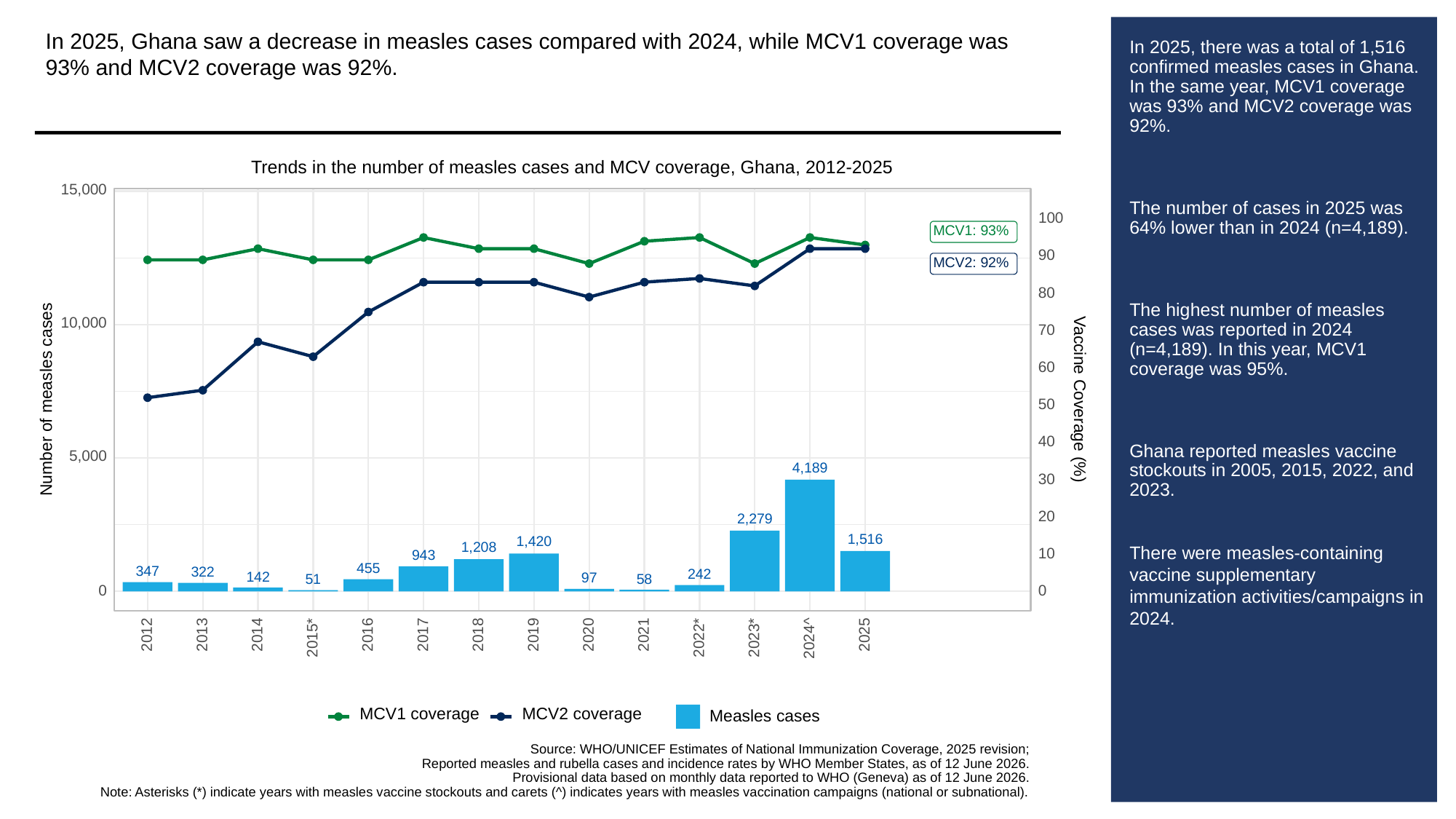

In 2025, Ghana saw a decrease in measles cases compared with 2024, while MCV1 coverage was 93% and MCV2 coverage was 92%.
# In 2025, there was a total of 1,516 confirmed measles cases in Ghana. In the same year, MCV1 coverage was 93% and MCV2 coverage was 92%.

The number of cases in 2025 was 64% lower than in 2024 (n=4,189).

The highest number of measles cases was reported in 2024 (n=4,189). In this year, MCV1 coverage was 95%.

Ghana reported measles vaccine stockouts in 2005, 2015, 2022, and 2023.

There were measles-containing vaccine supplementary immunization activities/campaigns in 2024.

Trends in the number of measles cases and MCV coverage, Ghana, 2012-2025
15,000

100

MCV1: 93%

90

MCV2: 92%

80

10,000

70

60

Vaccine Coverage (%)
Number of measles cases

50
40
5,000

4,189
30

20
2,279

1,516
1,420
1,208
10
943

455

347
322
242
142
97
58
51

0
0

2013
2012
2014
2016
2017
2018
2019
2020
2021
2025
2023*
2015*
2022*
2024^

MCV1 coverage
MCV2 coverage
Measles cases

Source: WHO/UNICEF Estimates of National Immunization Coverage, 2025 revision;
Reported measles and rubella cases and incidence rates by WHO Member States, as of 12 June 2026.
Provisional data based on monthly data reported to WHO (Geneva) as of 12 June 2026.
Note: Asterisks (*) indicate years with measles vaccine stockouts and carets (^) indicates years with measles vaccination campaigns (national or subnational).